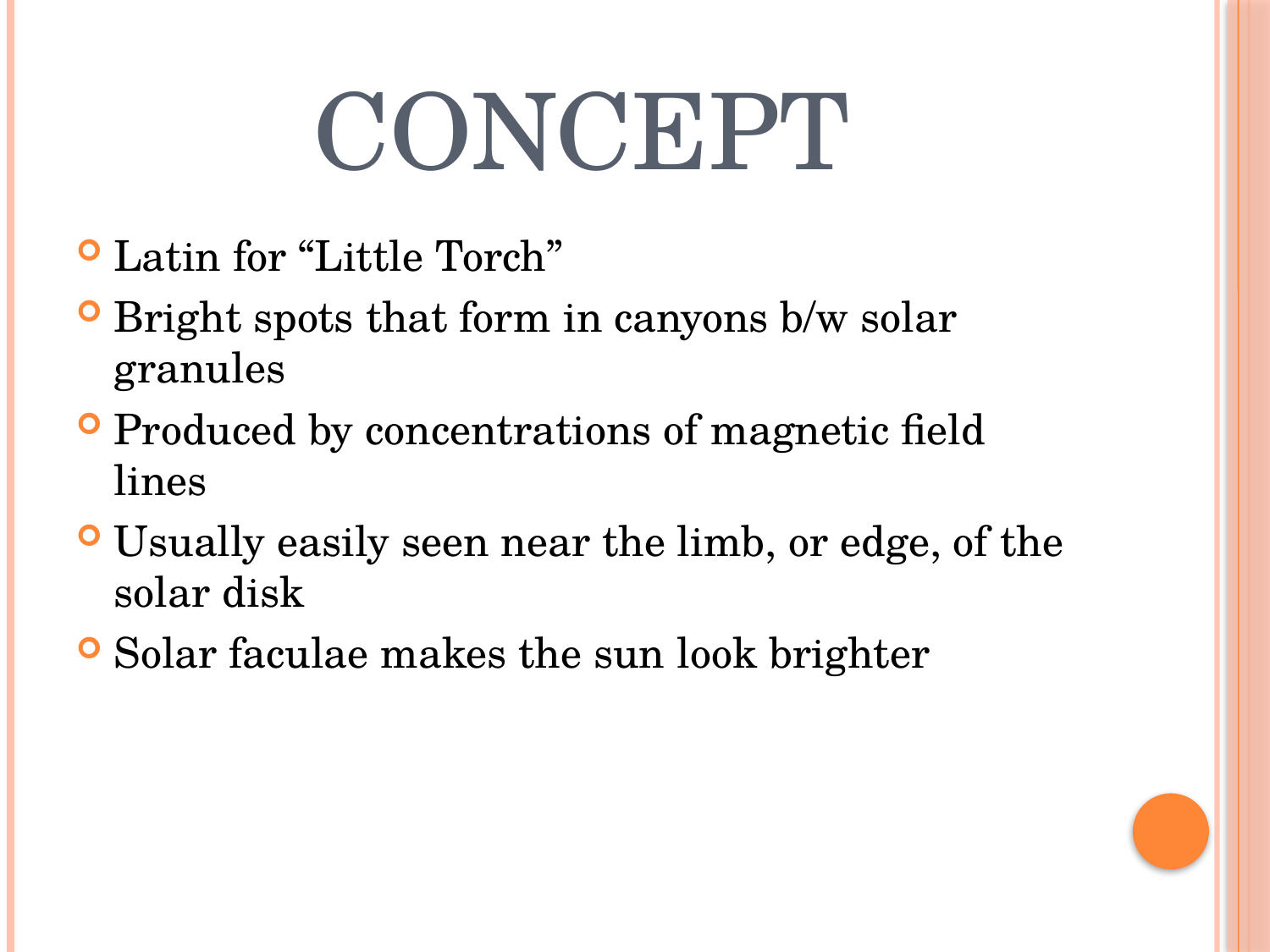

# Concept
Latin for “Little Torch”
Bright spots that form in canyons b/w solar granules
Produced by concentrations of magnetic field lines
Usually easily seen near the limb, or edge, of the solar disk
Solar faculae makes the sun look brighter